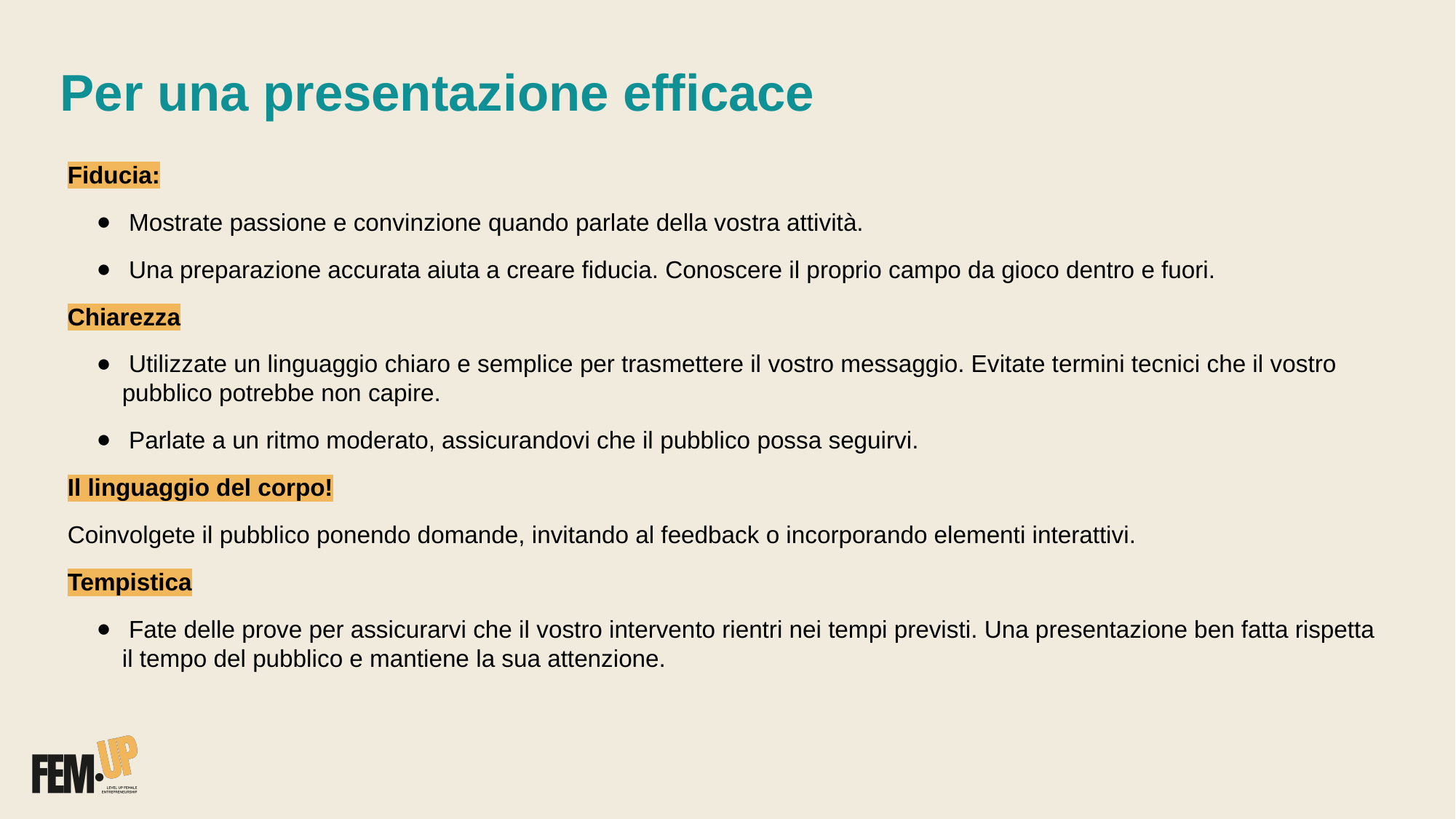

# Per una presentazione efficace
Fiducia:
 Mostrate passione e convinzione quando parlate della vostra attività.
 Una preparazione accurata aiuta a creare fiducia. Conoscere il proprio campo da gioco dentro e fuori.
Chiarezza
 Utilizzate un linguaggio chiaro e semplice per trasmettere il vostro messaggio. Evitate termini tecnici che il vostro pubblico potrebbe non capire.
 Parlate a un ritmo moderato, assicurandovi che il pubblico possa seguirvi.
Il linguaggio del corpo!
Coinvolgete il pubblico ponendo domande, invitando al feedback o incorporando elementi interattivi.
Tempistica
 Fate delle prove per assicurarvi che il vostro intervento rientri nei tempi previsti. Una presentazione ben fatta rispetta il tempo del pubblico e mantiene la sua attenzione.